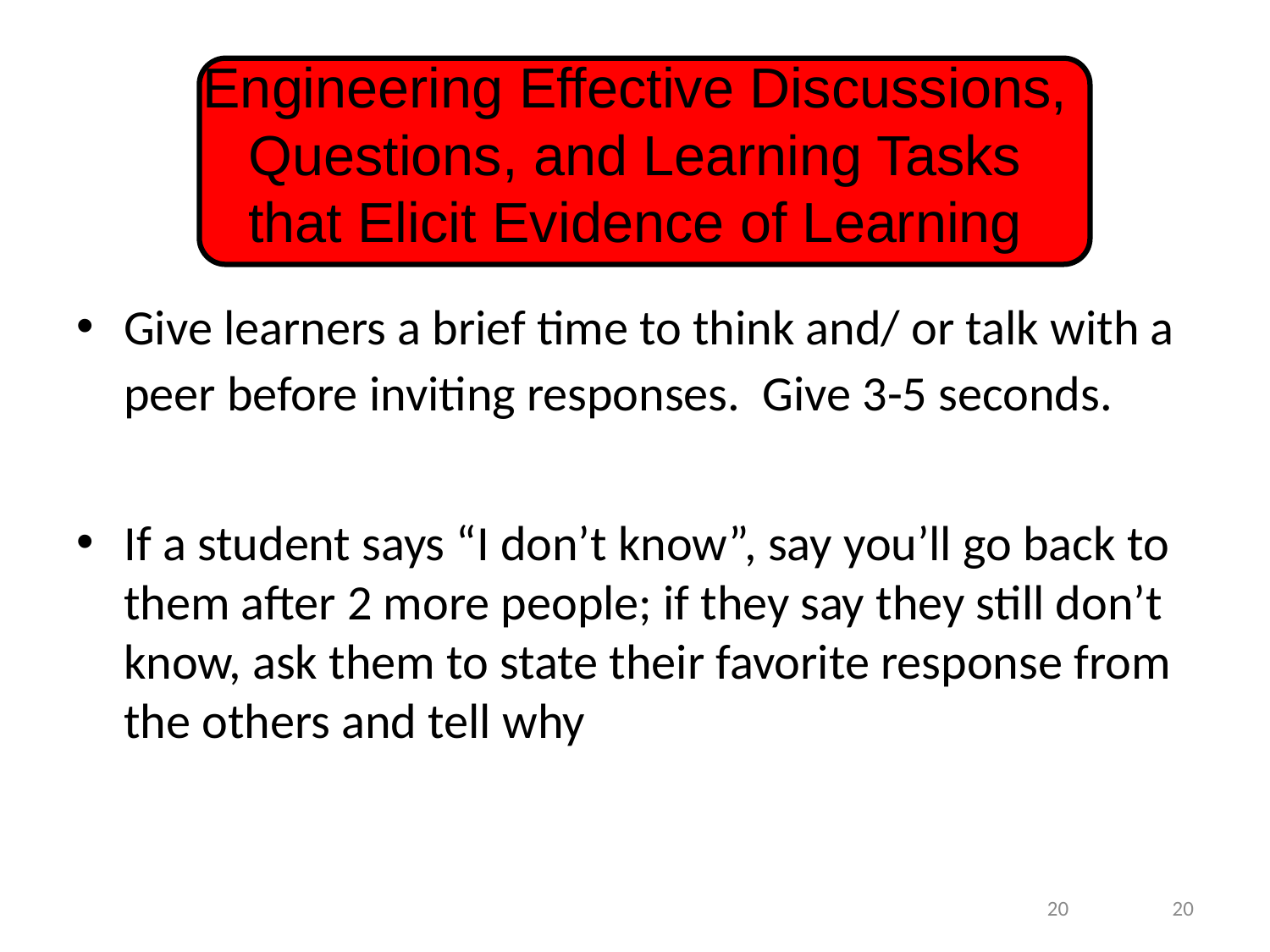

Engineering Effective Discussions, Questions, and Learning Tasks that Elicit Evidence of Learning

Give learners a brief time to think and/ or talk with a peer before inviting responses.  Give 3-5 seconds.

If a student says “I don’t know”, say you’ll go back to them after 2 more people; if they say they still don’t know, ask them to state their favorite response from the others and tell why
20
20